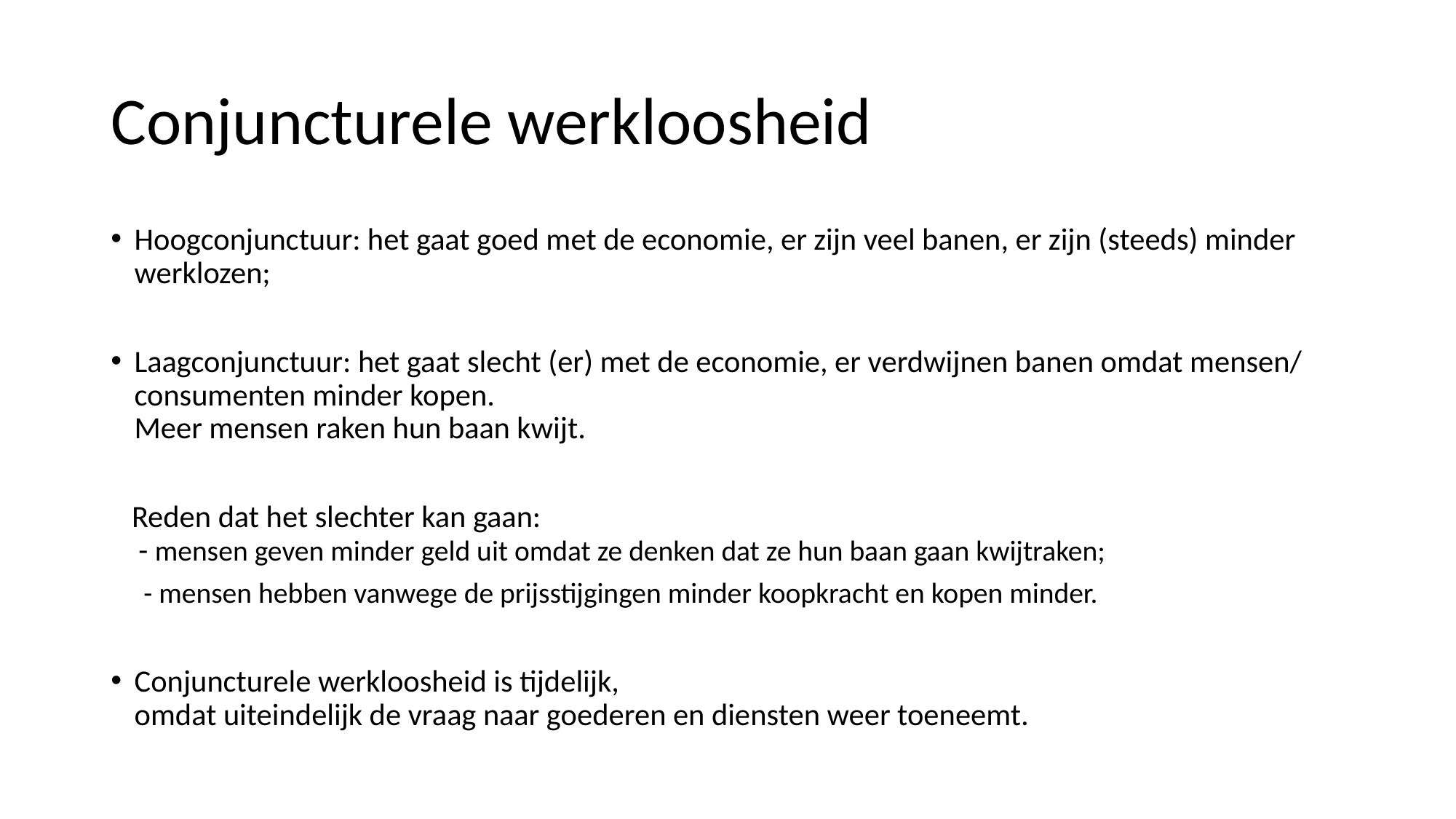

# Conjuncturele werkloosheid
Hoogconjunctuur: het gaat goed met de economie, er zijn veel banen, er zijn (steeds) minder werklozen;

Laagconjunctuur: het gaat slecht (er) met de economie, er verdwijnen banen omdat mensen/ consumenten minder kopen.
Meer mensen raken hun baan kwijt.

   Reden dat het slechter kan gaan:
    - mensen geven minder geld uit omdat ze denken dat ze hun baan gaan kwijtraken;
     - mensen hebben vanwege de prijsstijgingen minder koopkracht en kopen minder.

Conjuncturele werkloosheid is tijdelijk,
omdat uiteindelijk de vraag naar goederen en diensten weer toeneemt.